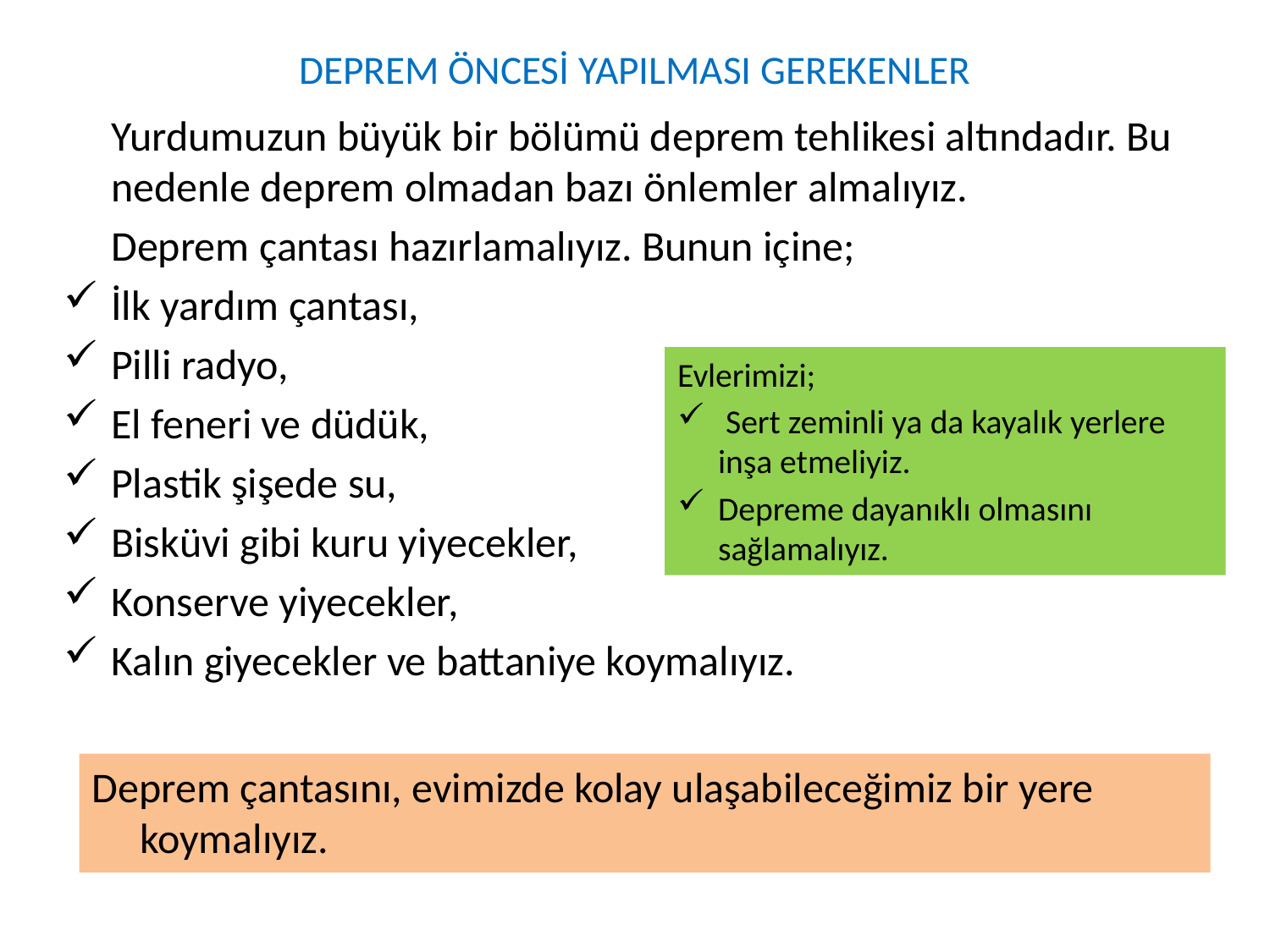

# DEPREM ÖNCESİ YAPILMASI GEREKENLER
	Yurdumuzun büyük bir bölümü deprem tehlikesi altındadır. Bu nedenle deprem olmadan bazı önlemler almalıyız.
	Deprem çantası hazırlamalıyız. Bunun içine;
İlk yardım çantası,
Pilli radyo,
El feneri ve düdük,
Plastik şişede su,
Bisküvi gibi kuru yiyecekler,
Konserve yiyecekler,
Kalın giyecekler ve battaniye koymalıyız.

Evlerimizi;
 Sert zeminli ya da kayalık yerlere inşa etmeliyiz.
Depreme dayanıklı olmasını sağlamalıyız.
Deprem çantasını, evimizde kolay ulaşabileceğimiz bir yere koymalıyız.